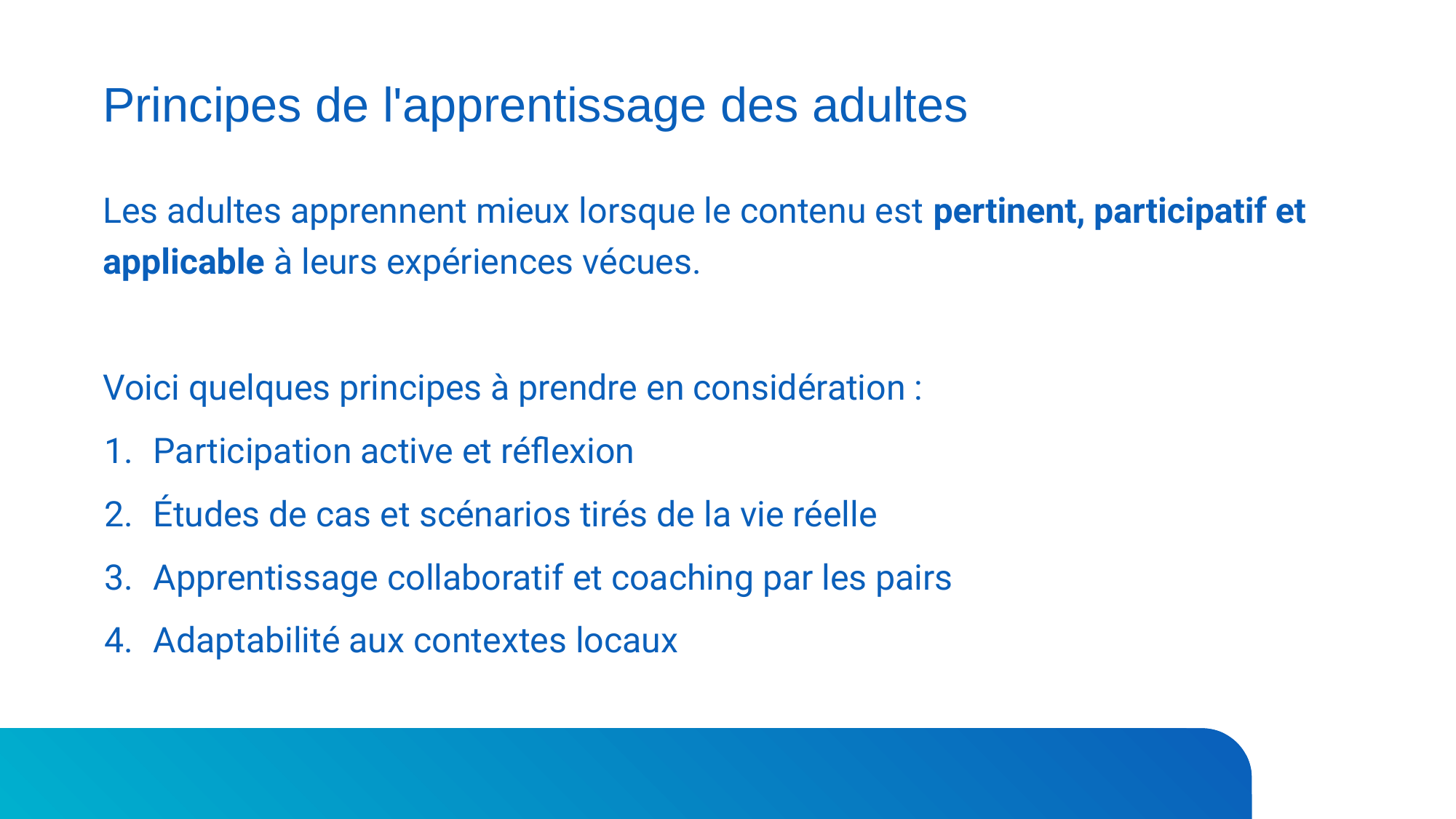

# Principes de l'apprentissage des adultes
Les adultes apprennent mieux lorsque le contenu est pertinent, participatif et applicable à leurs expériences vécues.

Voici quelques principes à prendre en considération :
Participation active et réflexion
Études de cas et scénarios tirés de la vie réelle
Apprentissage collaboratif et coaching par les pairs
Adaptabilité aux contextes locaux